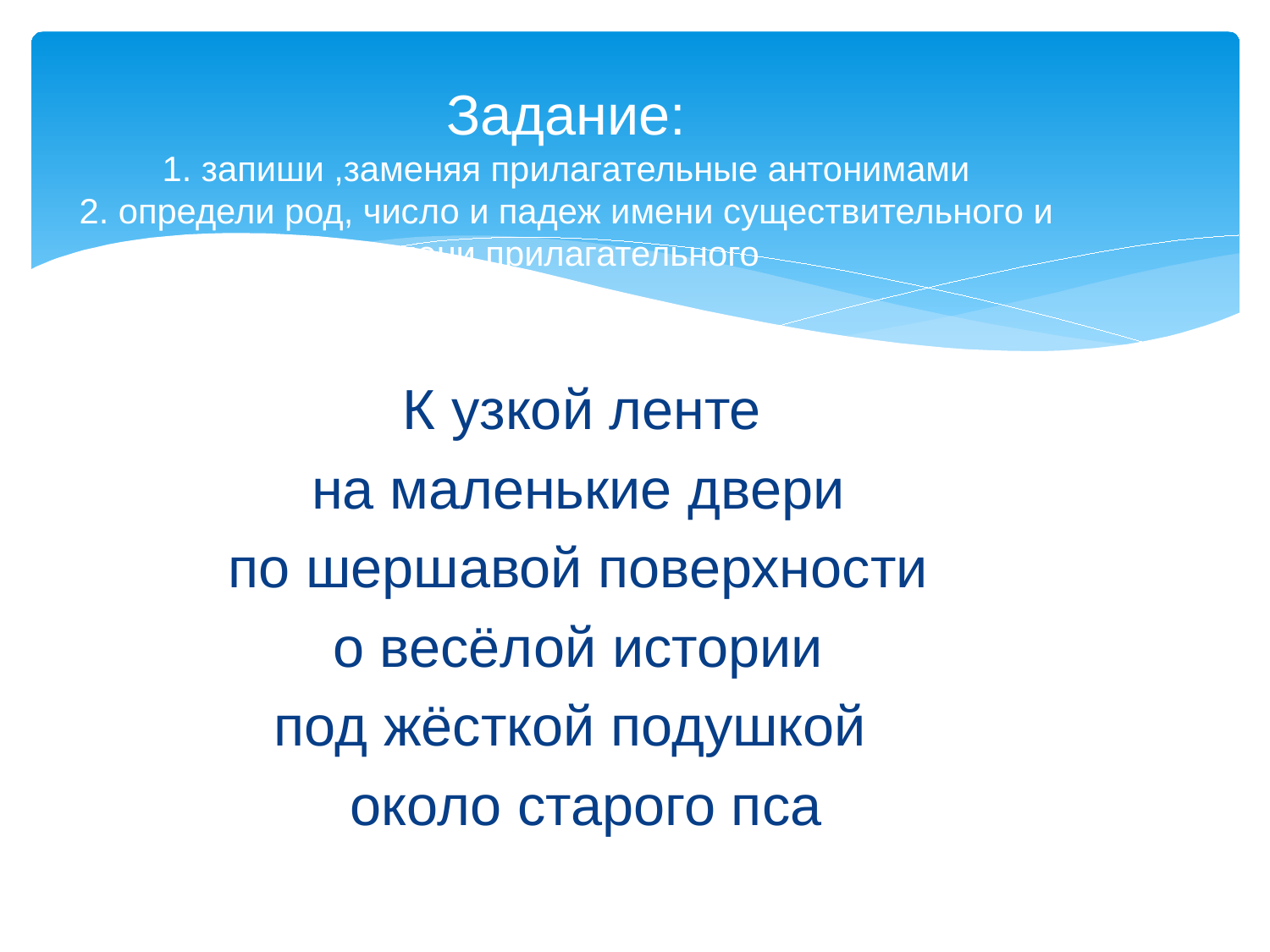

# Задание: 1. запиши ,заменяя прилагательные антонимами 2. определи род, число и падеж имени существительного и имени прилагательного
  К узкой ленте
 на маленькие двери
 по шершавой поверхности
 о весёлой истории
 под жёсткой подушкой
  около старого пса